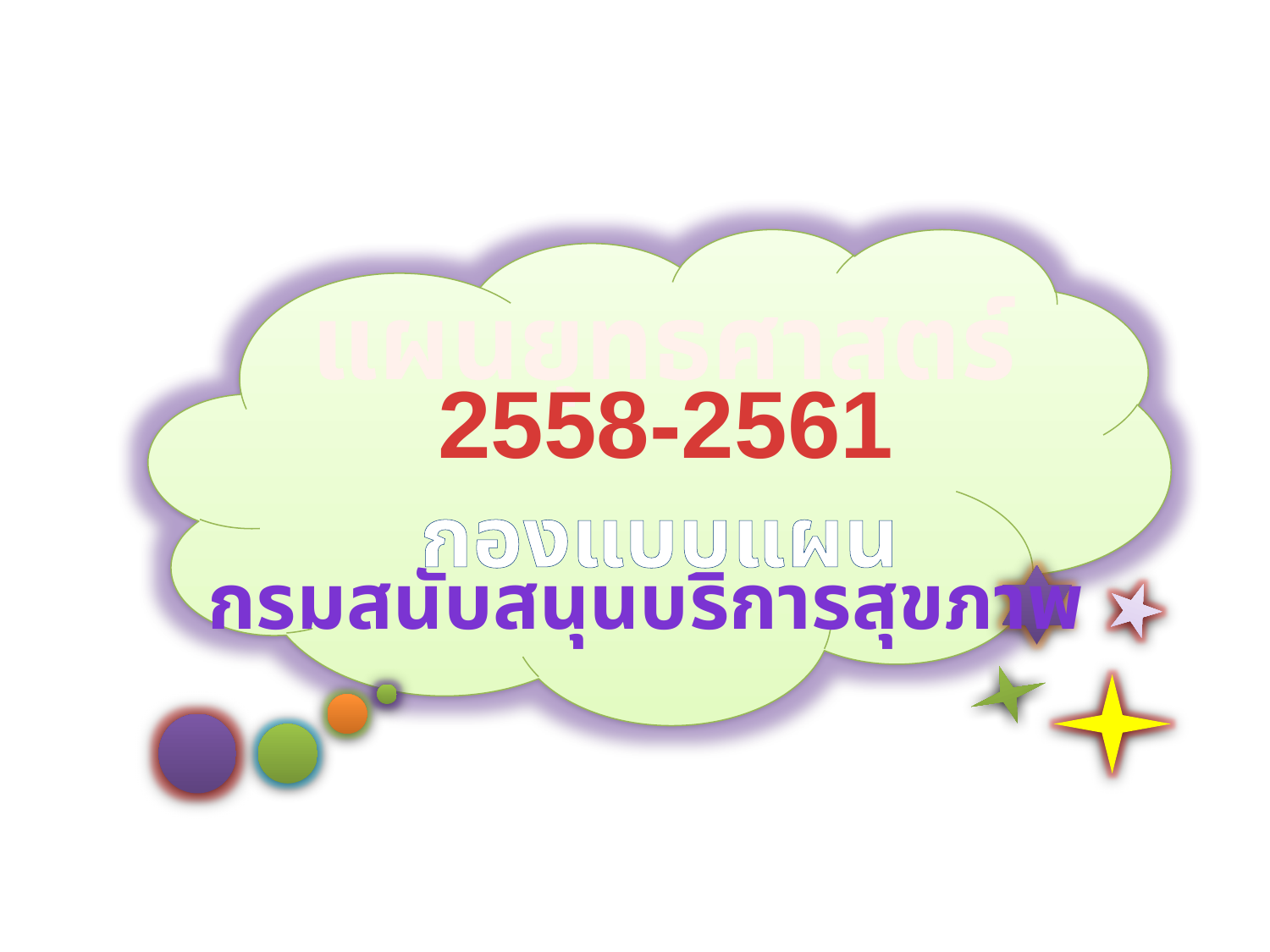

แผนยุทธศาสตร์
2558-2561
กองแบบแผน
กรมสนับสนุนบริการสุขภาพ